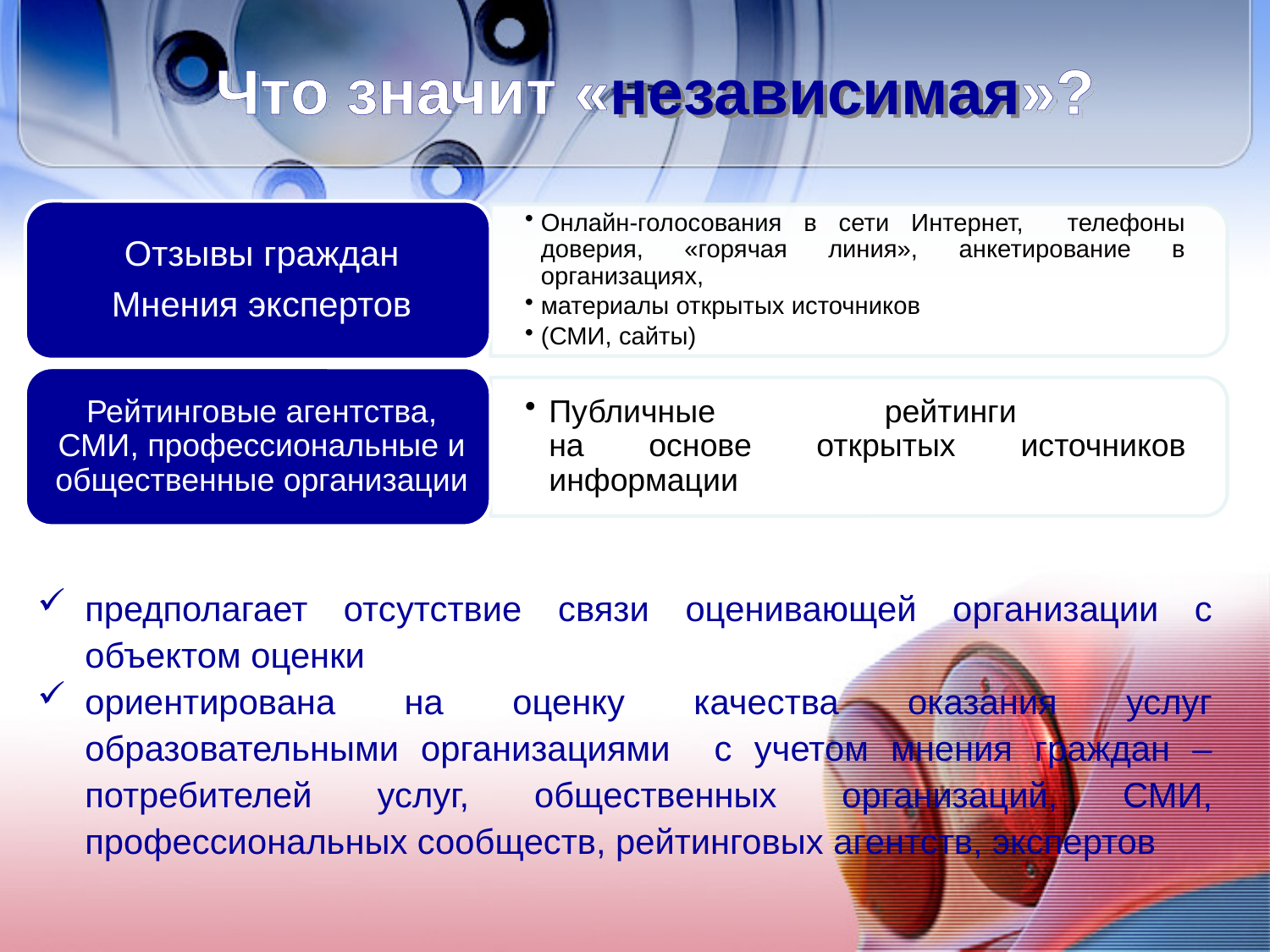

# Что значит «независимая»?
Онлайн-голосования в сети Интернет,  телефоны доверия, «горячая линия», анкетирование в организациях,
материалы открытых источников
(СМИ, сайты)
Отзывы граждан
Мнения экспертов
Публичные рейтинги
на основе открытых источников информации
Рейтинговые агентства, СМИ, профессиональные и общественные организации
предполагает отсутствие связи оценивающей организации с объектом оценки
ориентирована на оценку качества оказания услуг образовательными организациями  с учетом мнения граждан – потребителей услуг, общественных организаций, СМИ, профессиональных сообществ, рейтинговых агентств, экспертов